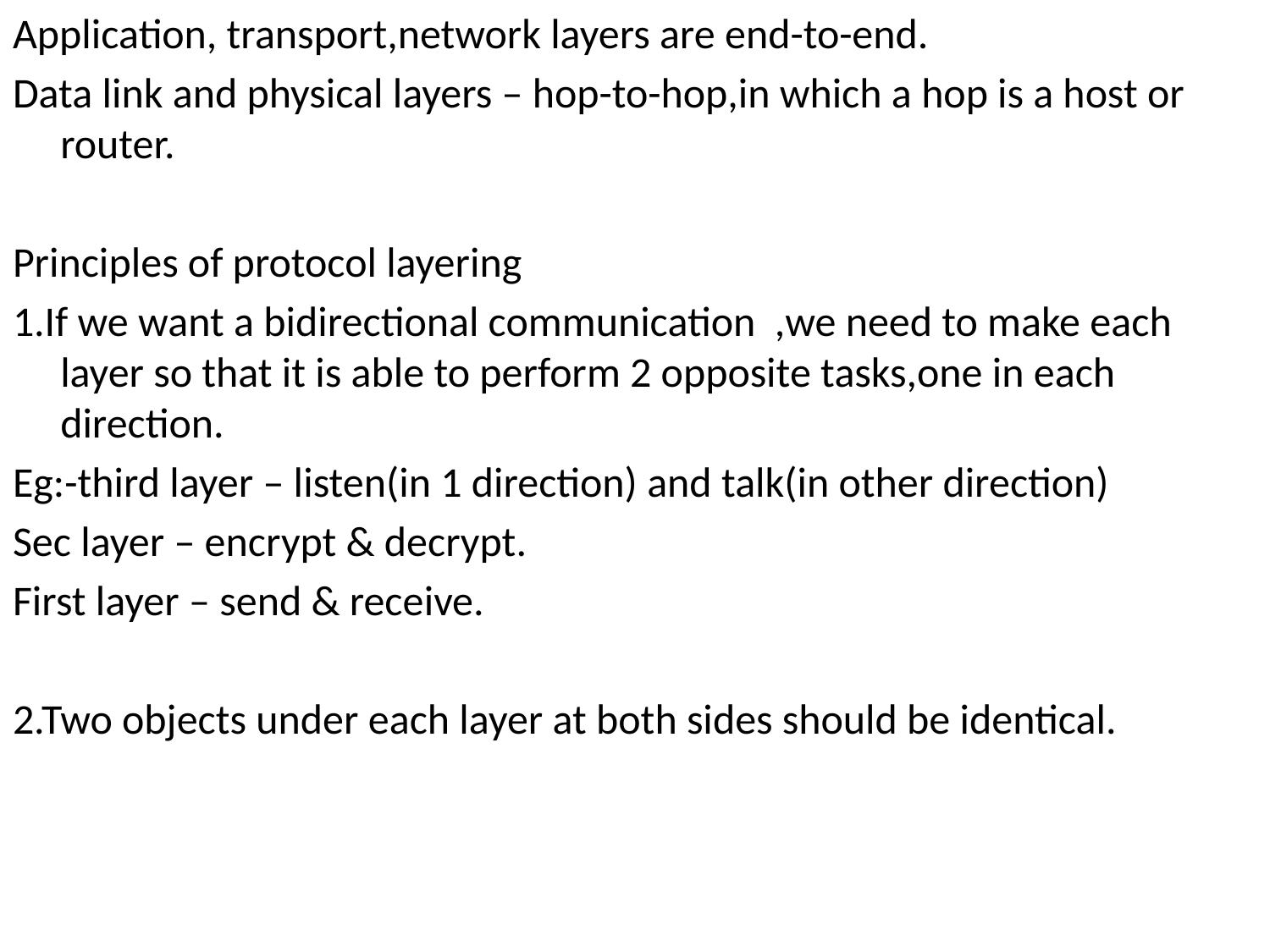

Application, transport,network layers are end-to-end.
Data link and physical layers – hop-to-hop,in which a hop is a host or router.

Principles of protocol layering
1.If we want a bidirectional communication  ,we need to make each layer so that it is able to perform 2 opposite tasks,one in each direction.
Eg:-third layer – listen(in 1 direction) and talk(in other direction)
Sec layer – encrypt & decrypt.
First layer – send & receive.

2.Two objects under each layer at both sides should be identical.
#